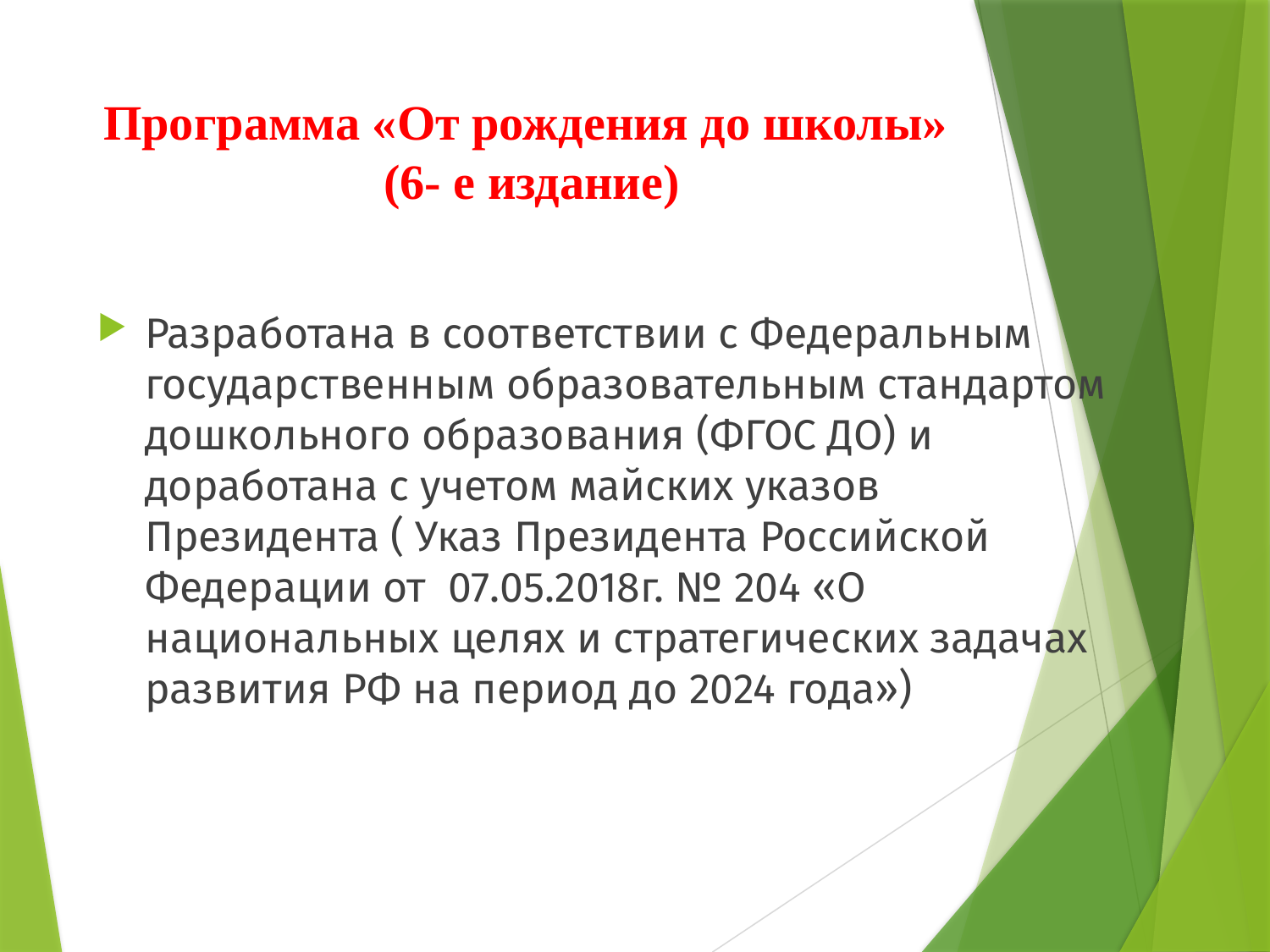

# Программа «От рождения до школы» (6- е издание)
Разработана в соответствии с Федеральным государственным образовательным стандартом дошкольного образования (ФГОС ДО) и доработана с учетом майских указов Президента ( Указ Президента Российской Федерации от  07.05.2018г. № 204 «О национальных целях и стратегических задачах развития РФ на период до 2024 года»)